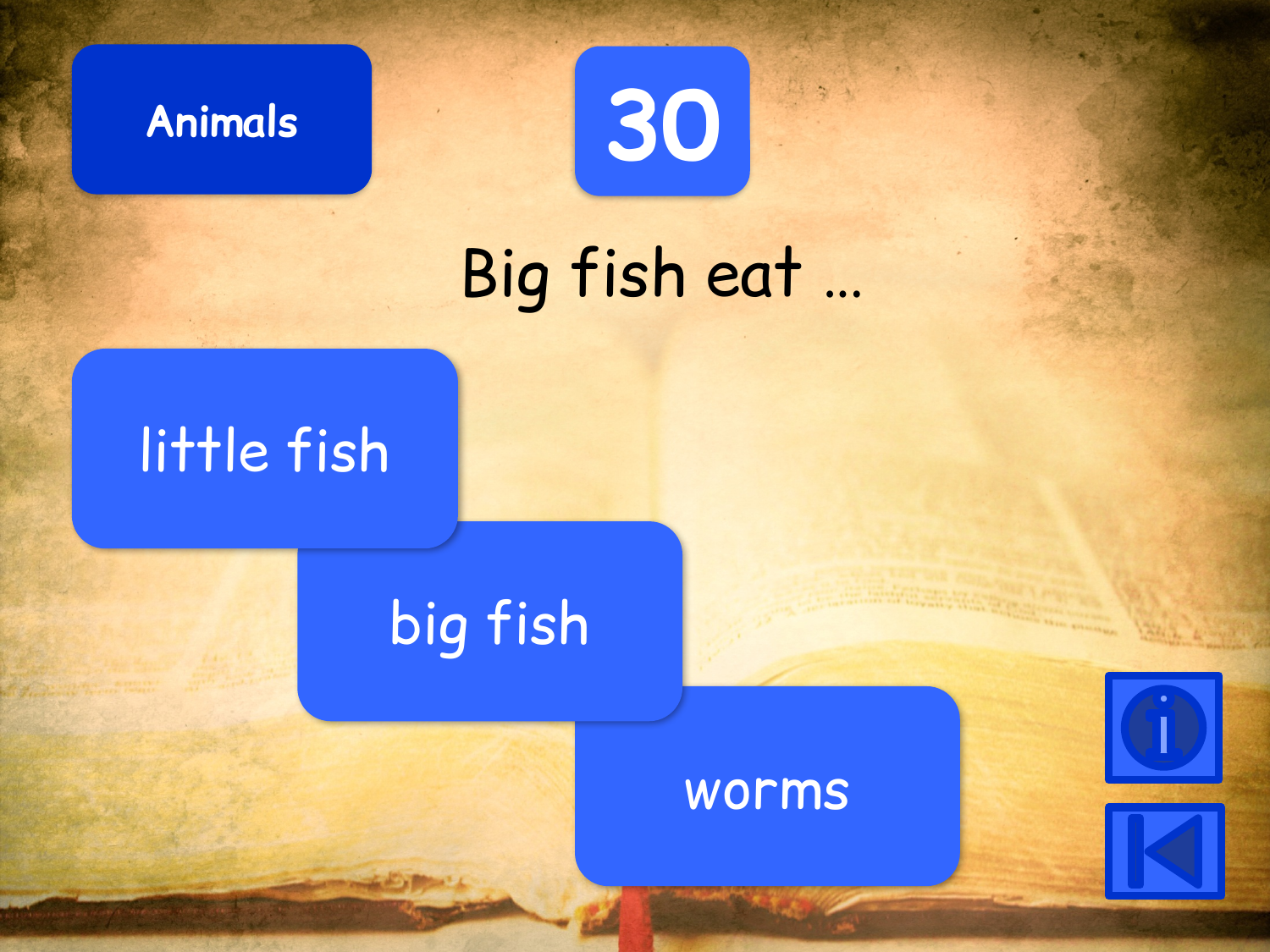

Animals
30
Big fish eat …
little fish
big fish

worms